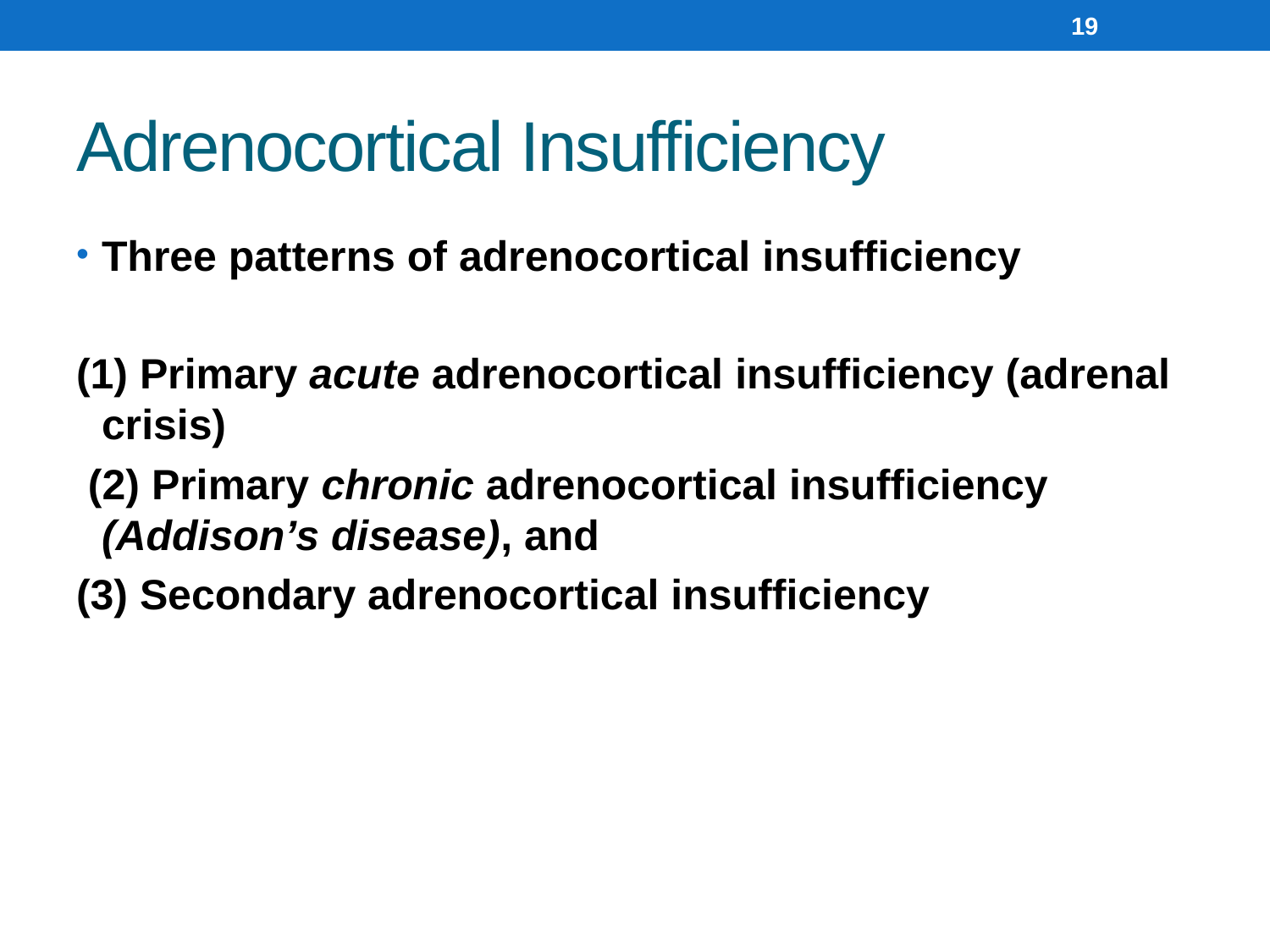

19
# Adrenocortical Insufficiency
Three patterns of adrenocortical insufficiency

(1) Primary acute adrenocortical insufficiency (adrenal crisis)
 (2) Primary chronic adrenocortical insufficiency (Addison’s disease), and
(3) Secondary adrenocortical insufficiency